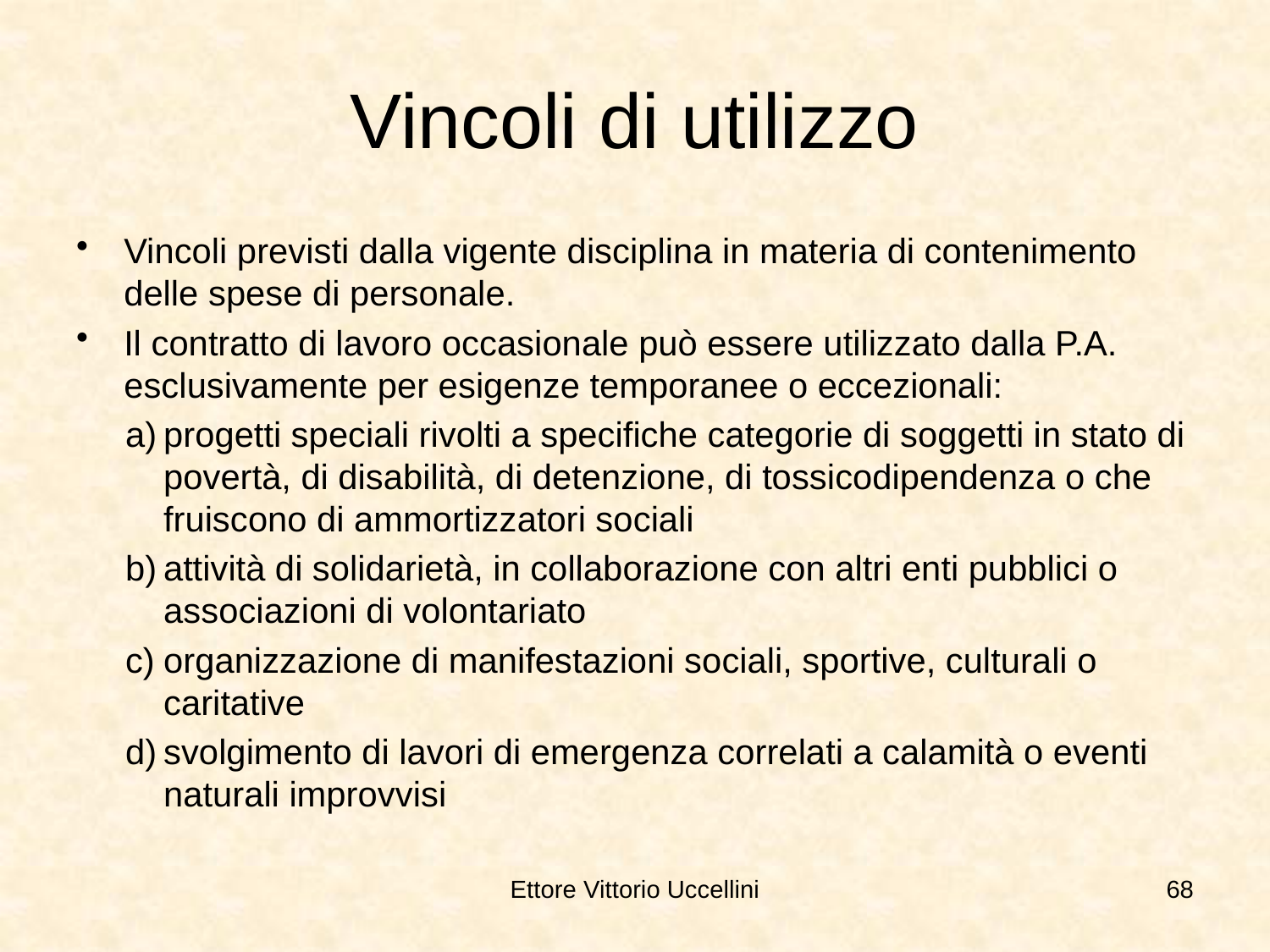

# Vincoli di utilizzo
Vincoli previsti dalla vigente disciplina in materia di contenimento delle spese di personale.
Il contratto di lavoro occasionale può essere utilizzato dalla P.A. esclusivamente per esigenze temporanee o eccezionali:
progetti speciali rivolti a specifiche categorie di soggetti in stato di povertà, di disabilità, di detenzione, di tossicodipendenza o che fruiscono di ammortizzatori sociali
attività di solidarietà, in collaborazione con altri enti pubblici o associazioni di volontariato
organizzazione di manifestazioni sociali, sportive, culturali o caritative
svolgimento di lavori di emergenza correlati a calamità o eventi naturali improvvisi

Ettore Vittorio Uccellini
68